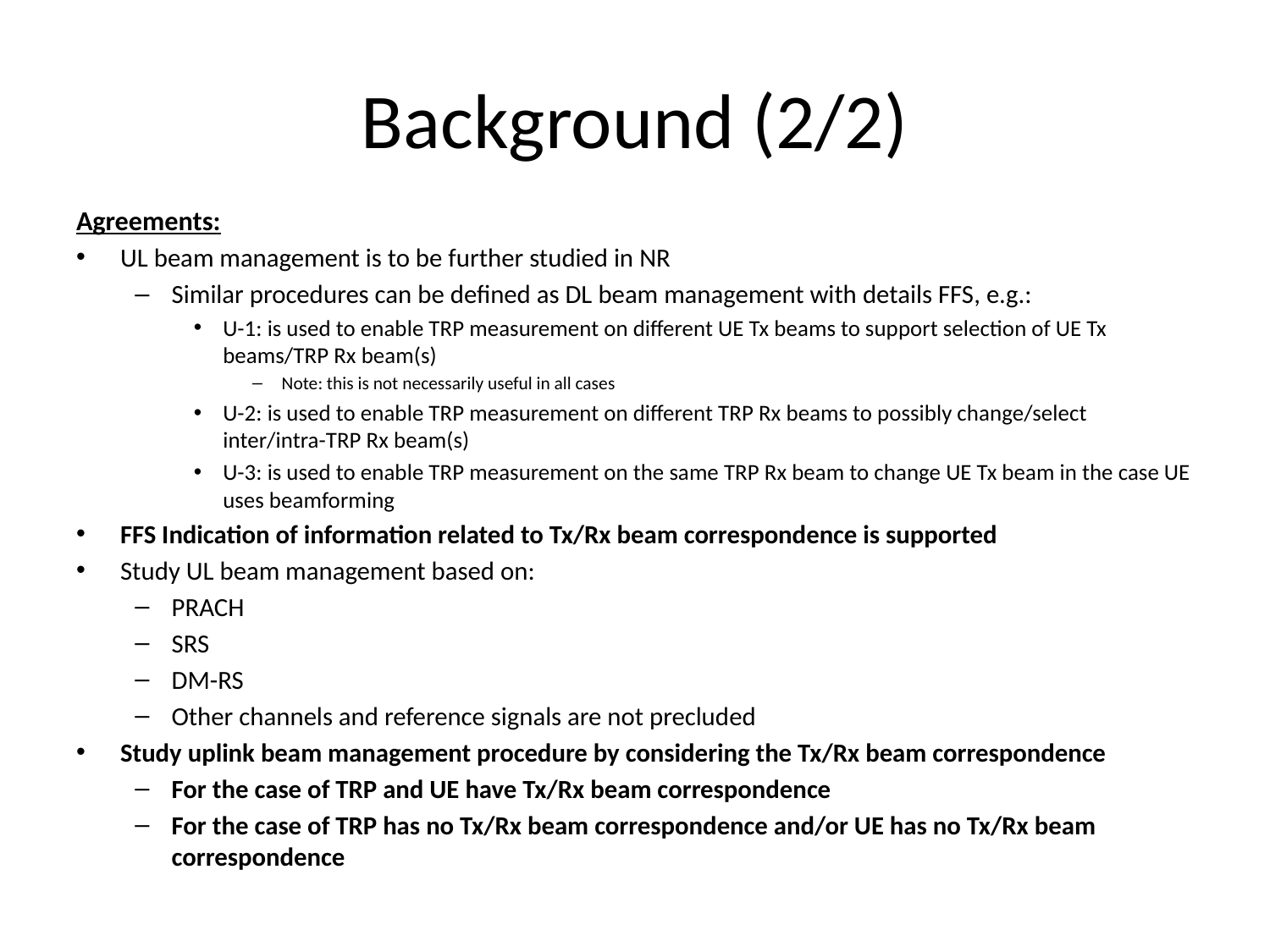

# Background (2/2)
Agreements:
UL beam management is to be further studied in NR
Similar procedures can be defined as DL beam management with details FFS, e.g.:
U-1: is used to enable TRP measurement on different UE Tx beams to support selection of UE Tx beams/TRP Rx beam(s)
Note: this is not necessarily useful in all cases
U-2: is used to enable TRP measurement on different TRP Rx beams to possibly change/select inter/intra-TRP Rx beam(s)
U-3: is used to enable TRP measurement on the same TRP Rx beam to change UE Tx beam in the case UE uses beamforming
FFS Indication of information related to Tx/Rx beam correspondence is supported
Study UL beam management based on:
PRACH
SRS
DM-RS
Other channels and reference signals are not precluded
Study uplink beam management procedure by considering the Tx/Rx beam correspondence
For the case of TRP and UE have Tx/Rx beam correspondence
For the case of TRP has no Tx/Rx beam correspondence and/or UE has no Tx/Rx beam correspondence